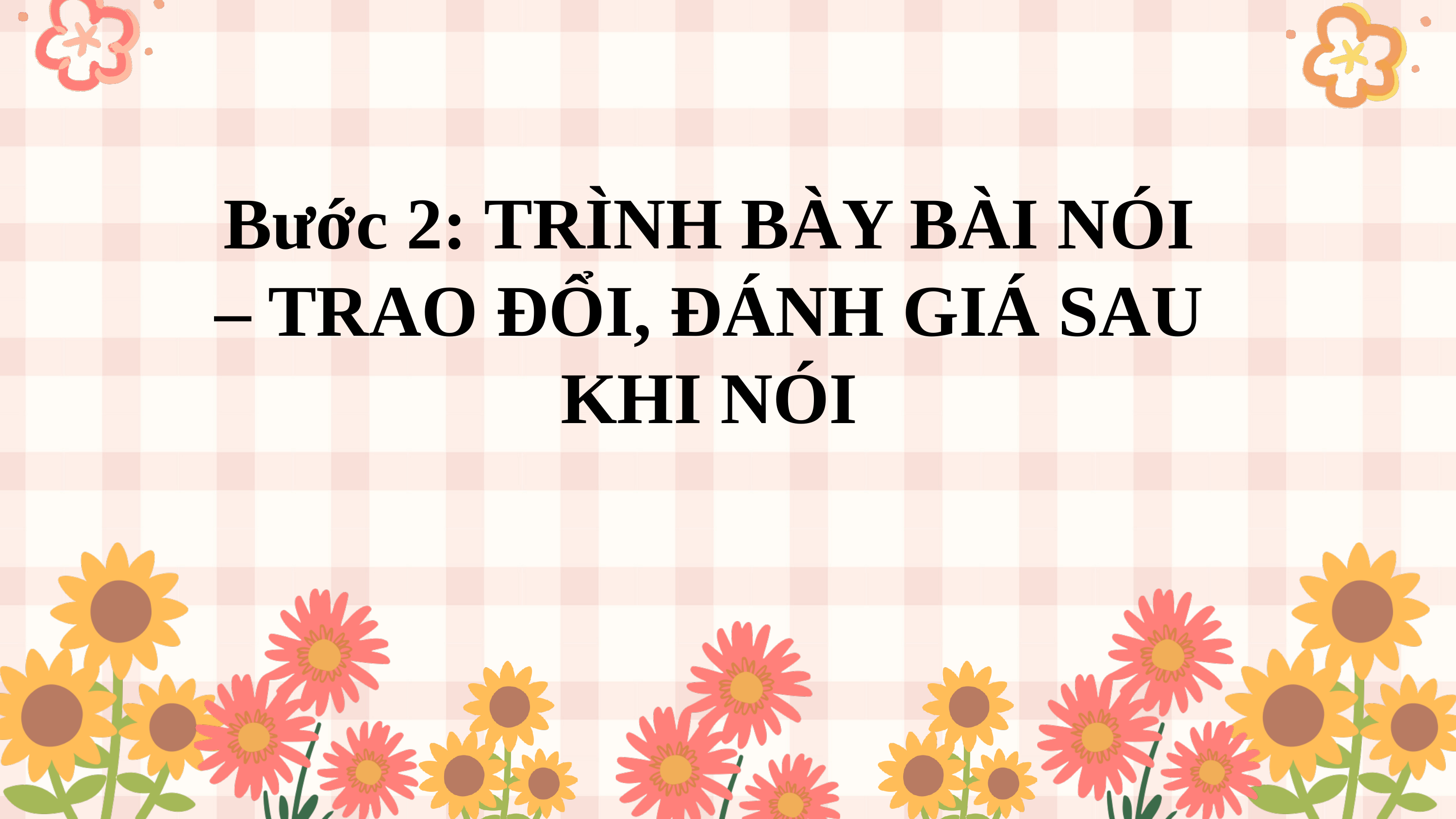

Bước 2: TRÌNH BÀY BÀI NÓI – TRAO ĐỔI, ĐÁNH GIÁ SAU KHI NÓI